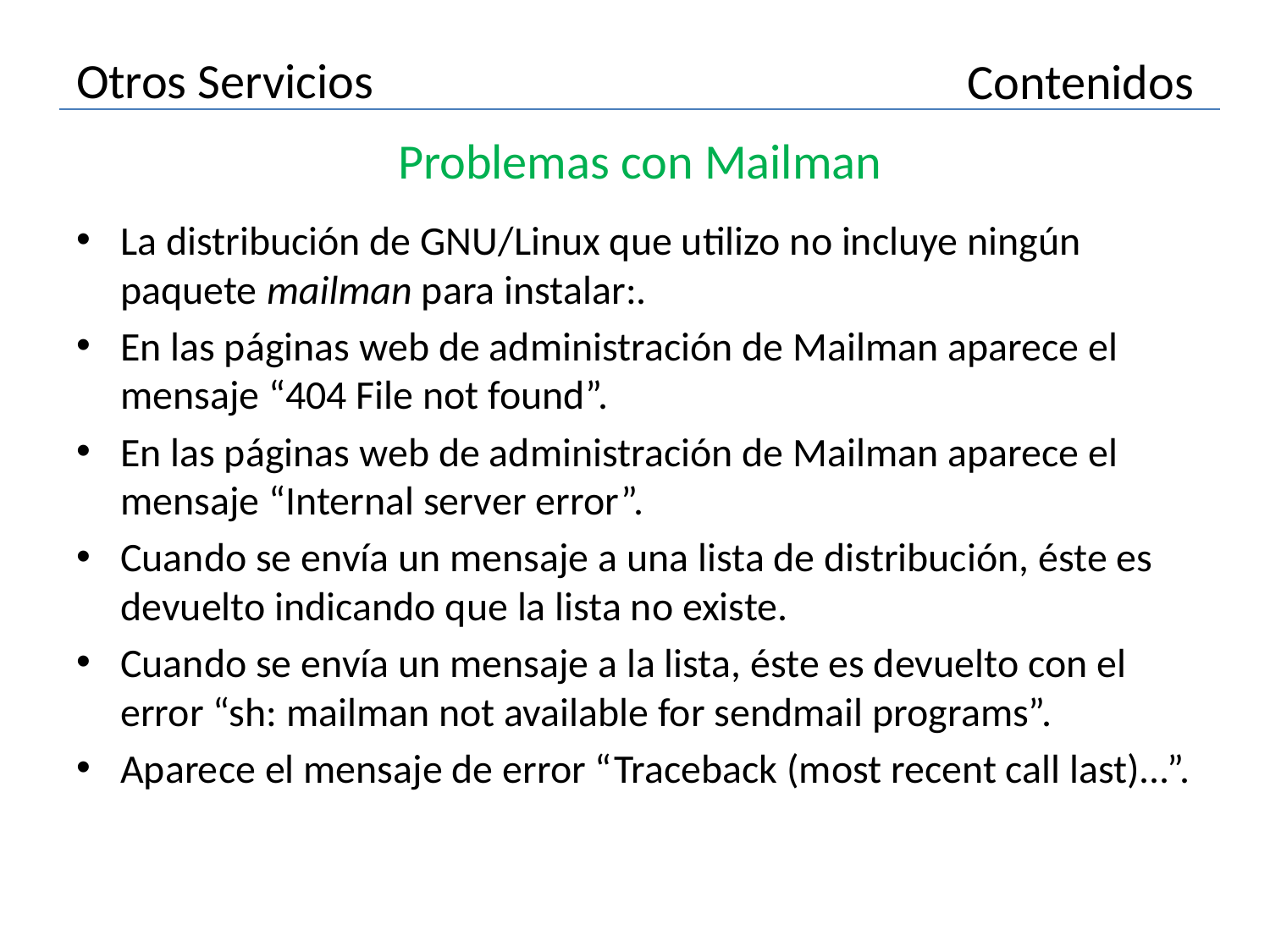

# Otros Servicios
Contenidos
Problemas con Mailman
La distribución de GNU/Linux que utilizo no incluye ningún paquete mailman para instalar:.
En las páginas web de administración de Mailman aparece el mensaje “404 File not found”.
En las páginas web de administración de Mailman aparece el mensaje “Internal server error”.
Cuando se envía un mensaje a una lista de distribución, éste es devuelto indicando que la lista no existe.
Cuando se envía un mensaje a la lista, éste es devuelto con el error “sh: mailman not available for sendmail programs”.
Aparece el mensaje de error “Traceback (most recent call last)...”.